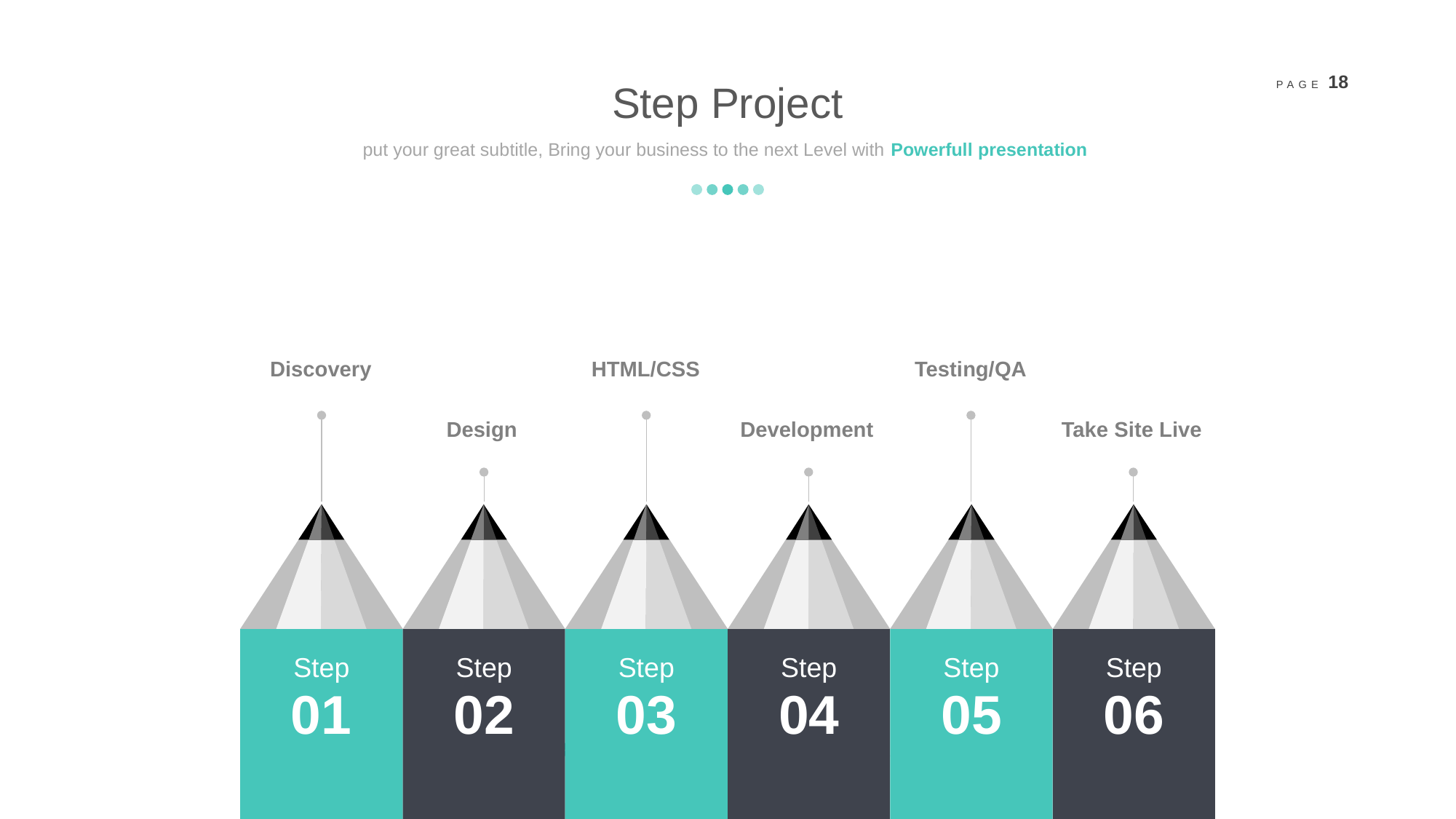

Step Project
put your great subtitle, Bring your business to the next Level with Powerfull presentation

Discovery
HTML/CSS
Testing/QA
Design
Development
Take Site Live

Step
01

Step
02

Step
03

Step
04

Step
05

Step
06